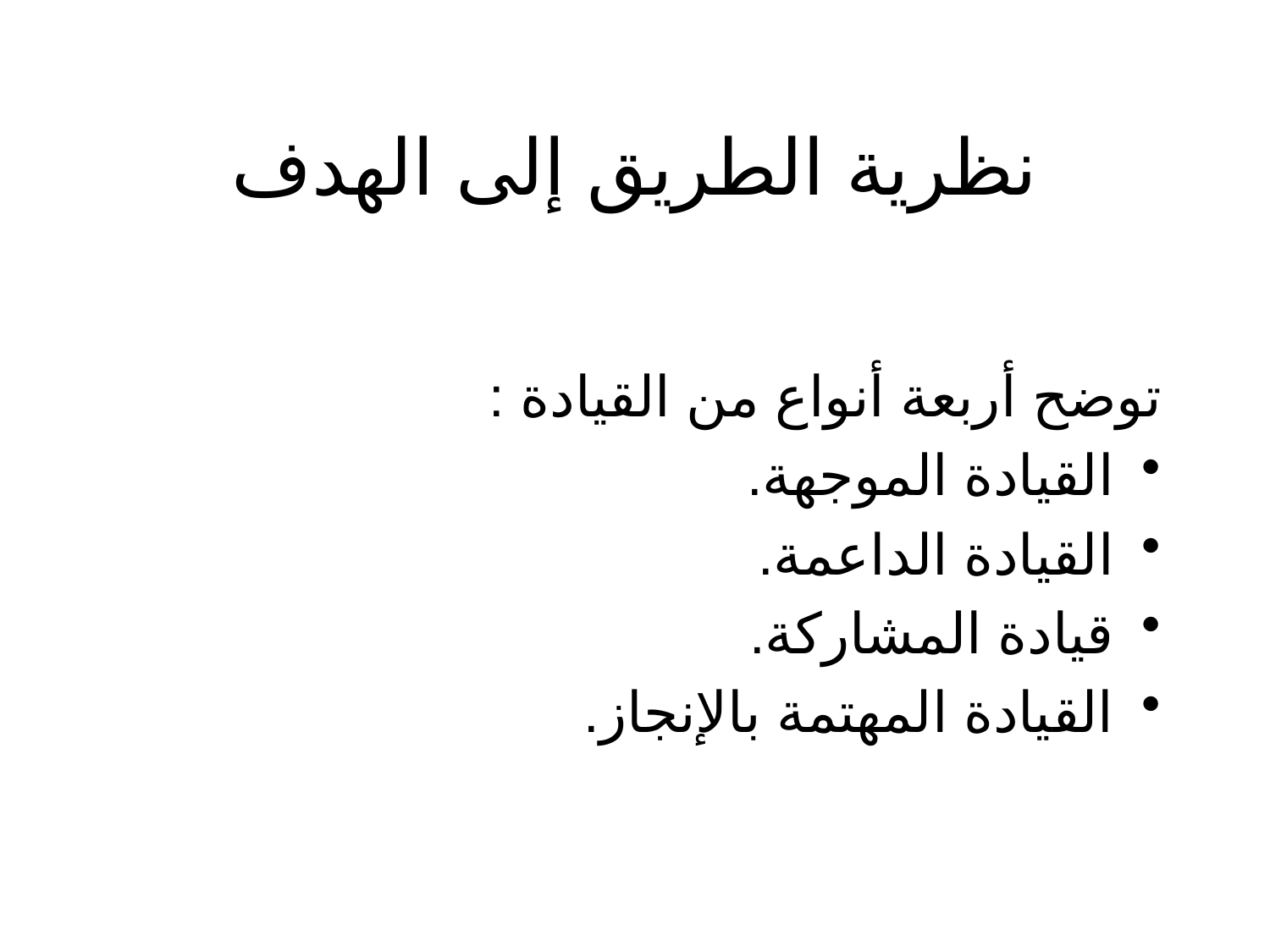

# نظرية الطريق إلى الهدف

توضح أربعة أنواع من القيادة :
القيادة الموجهة.
القيادة الداعمة.
قيادة المشاركة.
القيادة المهتمة بالإنجاز.